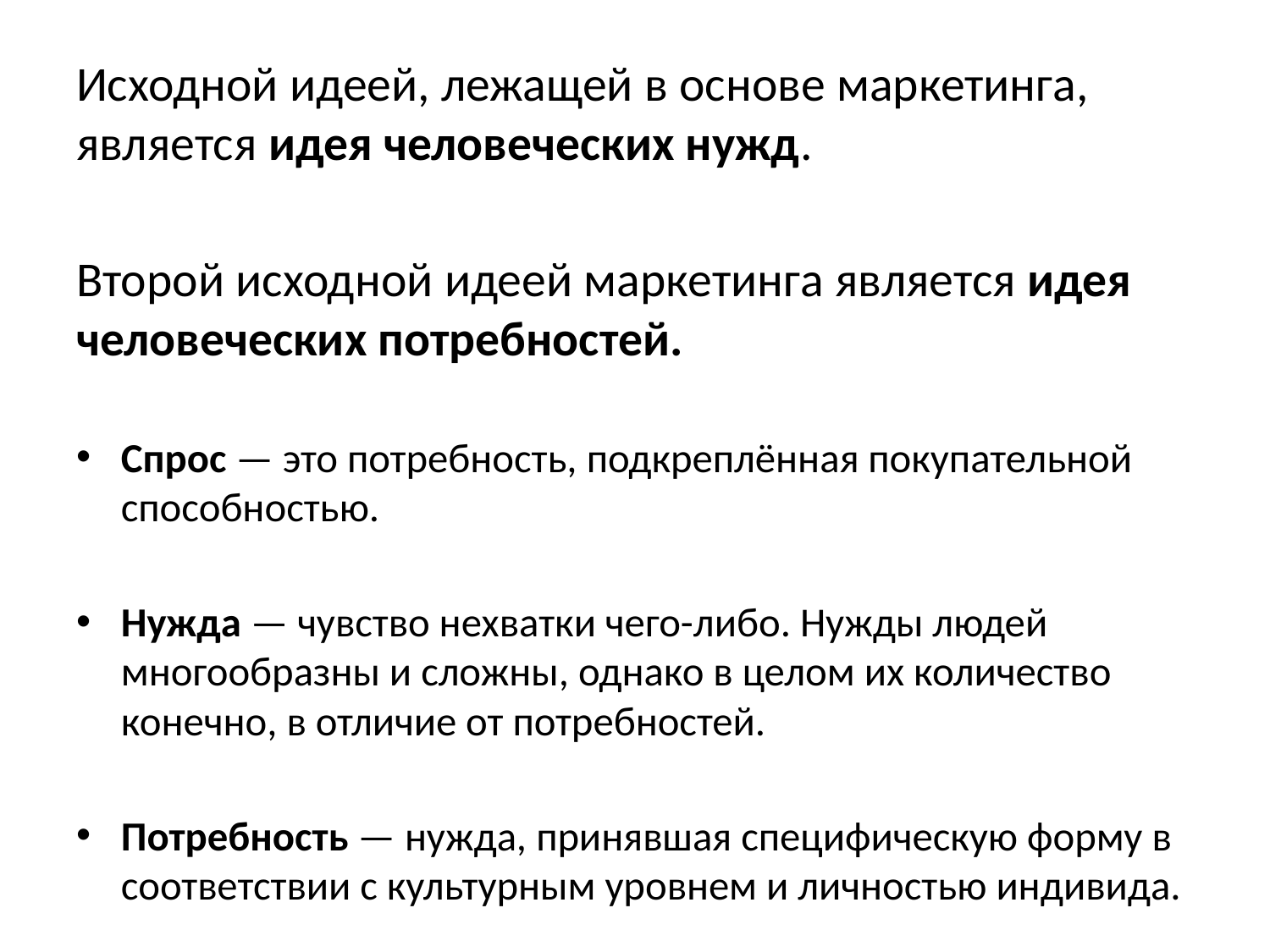

Исходной идеей, лежащей в основе маркетинга, является идея человеческих нужд.

Второй исходной идеей маркетинга является идея человеческих потребностей.

Спрос — это потребность, подкреплённая покупательной способностью.

Нужда — чувство нехватки чего-либо. Нужды людей многообразны и сложны, однако в целом их количество конечно, в отличие от потребностей.

Потребность — нужда, принявшая специфическую форму в соответствии с культурным уровнем и личностью индивида.